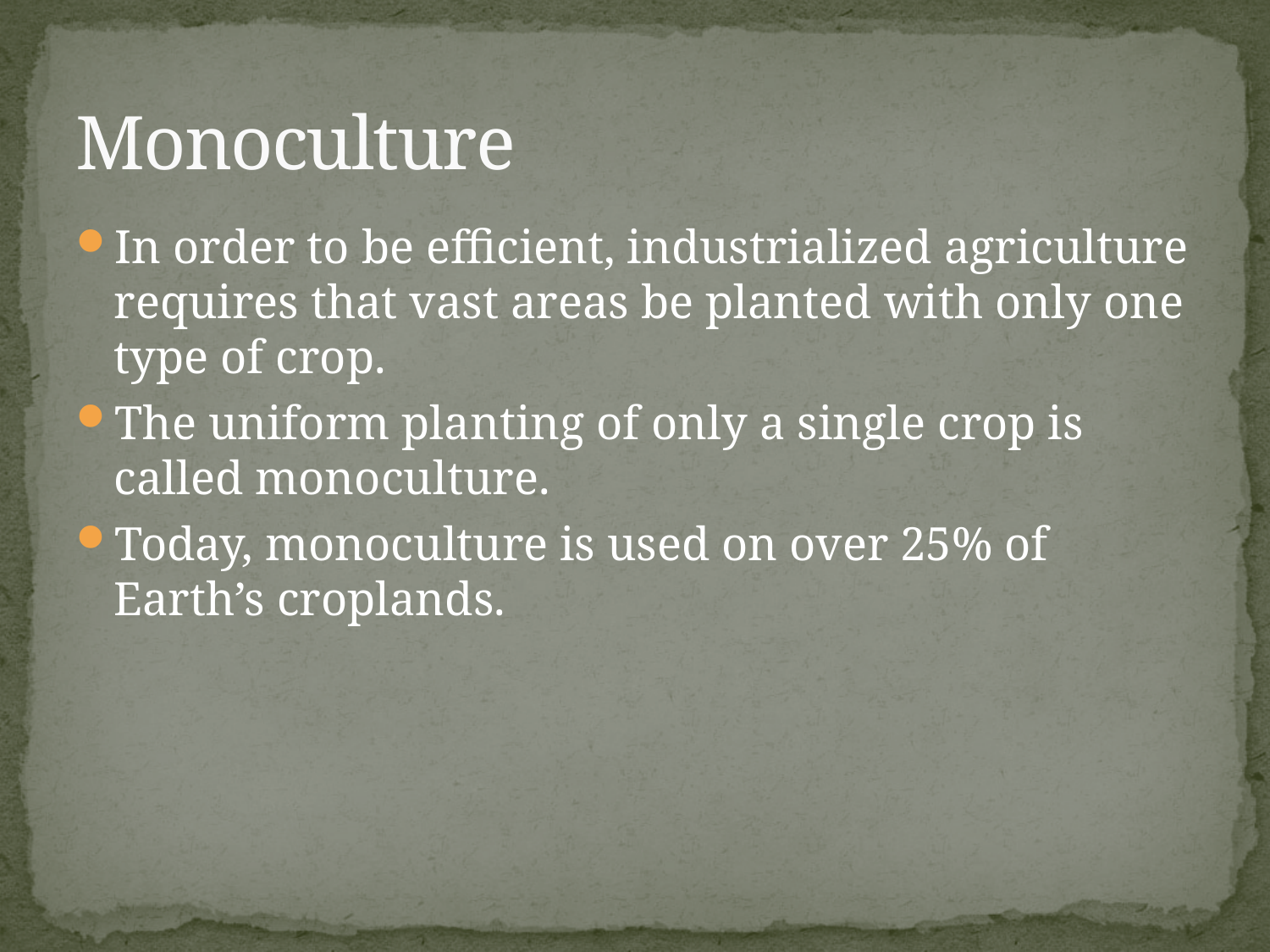

# Monoculture
In order to be efficient, industrialized agriculture requires that vast areas be planted with only one type of crop.
The uniform planting of only a single crop is called monoculture.
Today, monoculture is used on over 25% of Earth’s croplands.